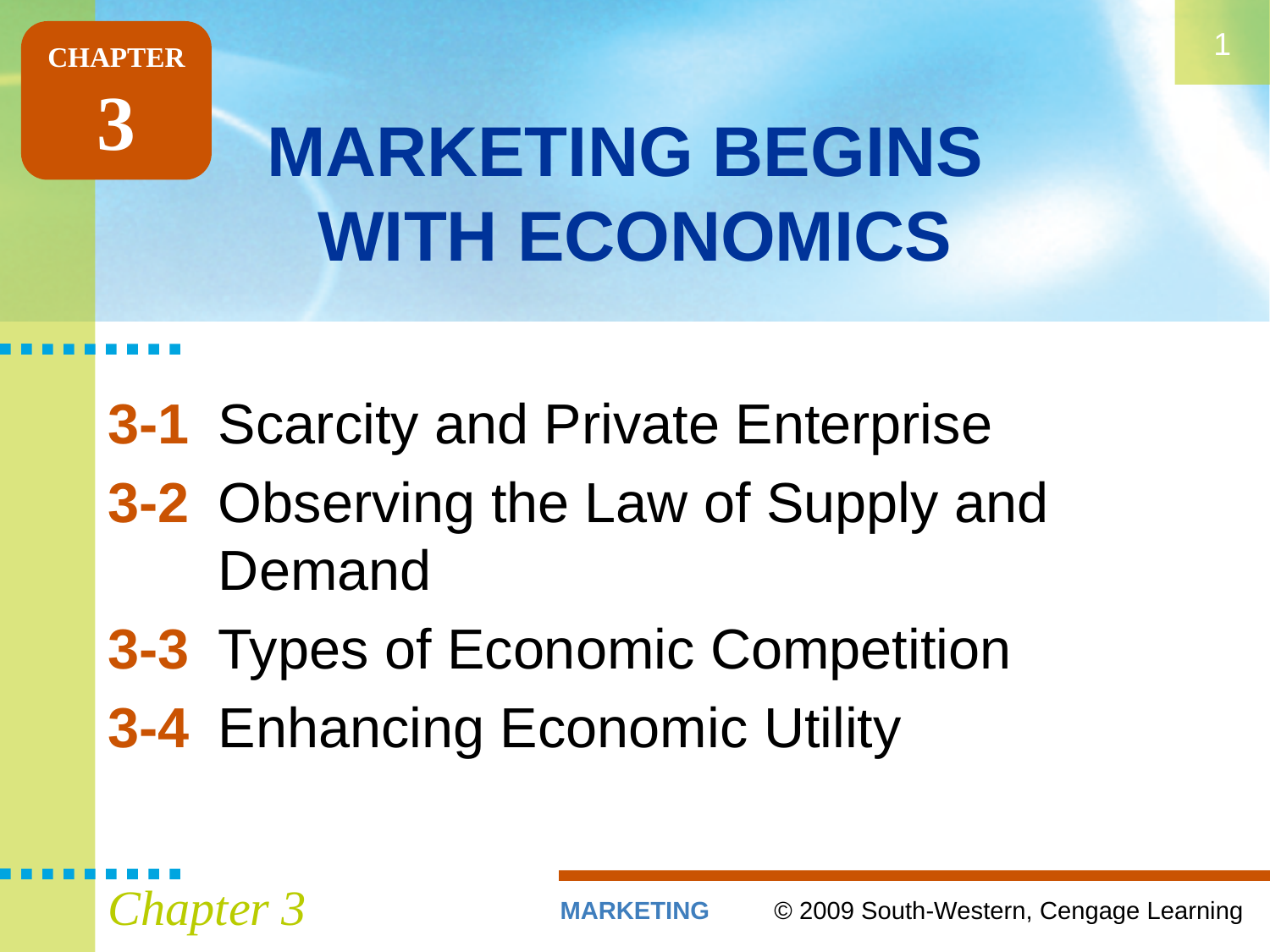

1
CHAPTER
3
# MARKETING BEGINS WITH ECONOMICS
3-1	Scarcity and Private Enterprise
3-2	Observing the Law of Supply and Demand
3-3	Types of Economic Competition
3-4	Enhancing Economic Utility
Chapter 3